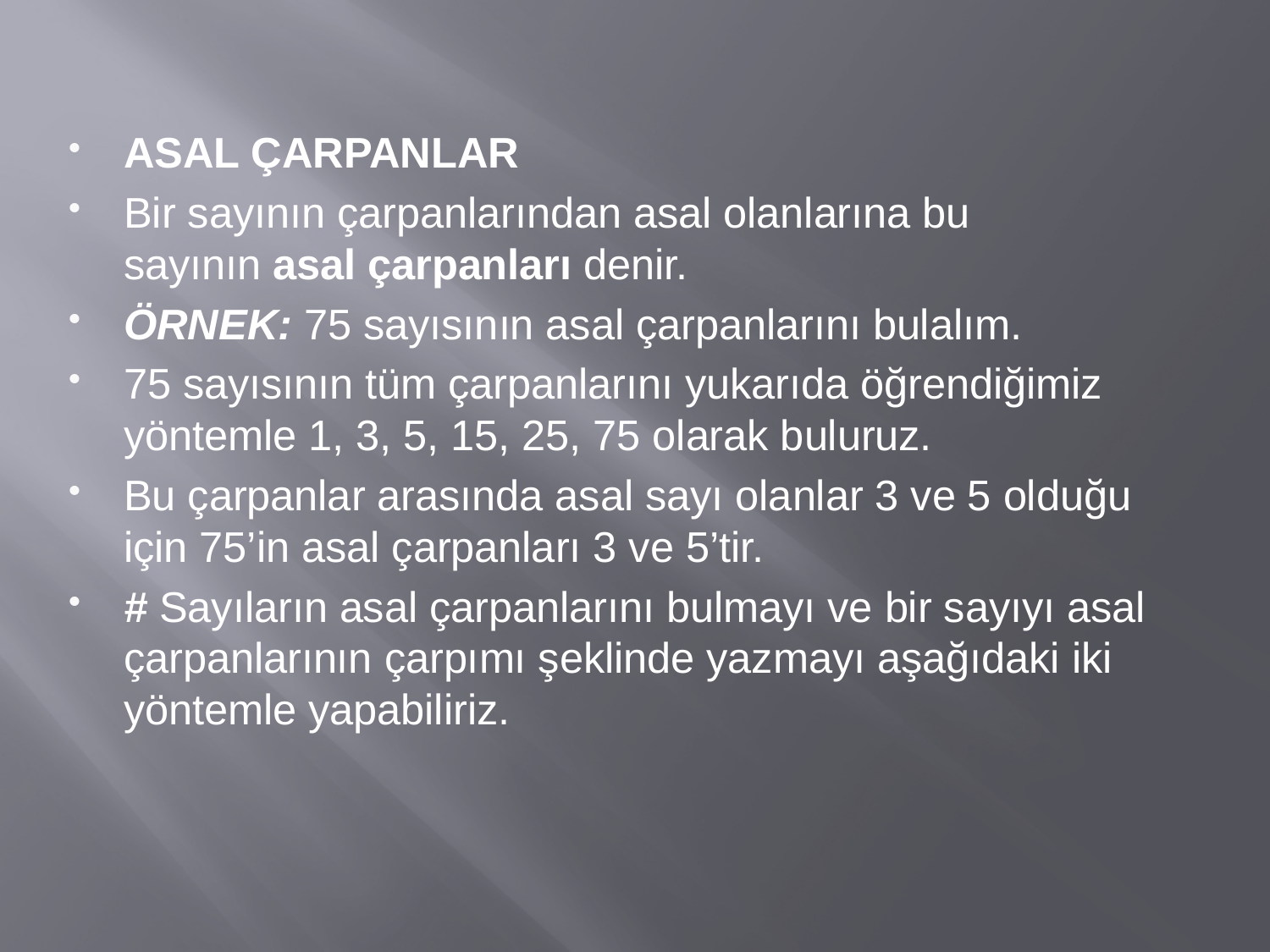

ASAL ÇARPANLAR
Bir sayının çarpanlarından asal olanlarına bu sayının asal çarpanları denir.
ÖRNEK: 75 sayısının asal çarpanlarını bulalım.
75 sayısının tüm çarpanlarını yukarıda öğrendiğimiz yöntemle 1, 3, 5, 15, 25, 75 olarak buluruz.
Bu çarpanlar arasında asal sayı olanlar 3 ve 5 olduğu için 75’in asal çarpanları 3 ve 5’tir.
# Sayıların asal çarpanlarını bulmayı ve bir sayıyı asal çarpanlarının çarpımı şeklinde yazmayı aşağıdaki iki yöntemle yapabiliriz.